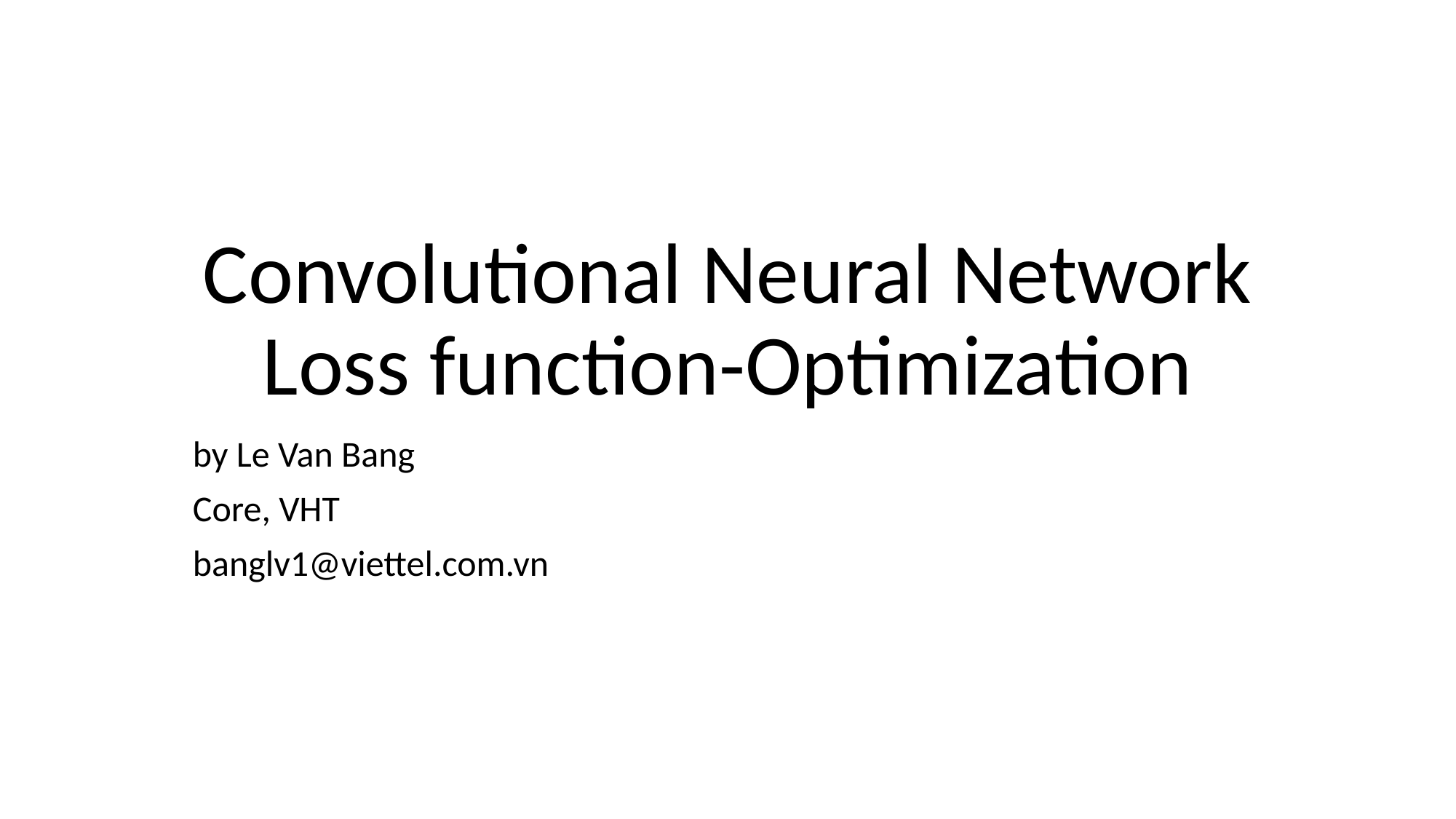

# Convolutional Neural Network Loss function-Optimization
by Le Van Bang
Core, VHT
banglv1@viettel.com.vn